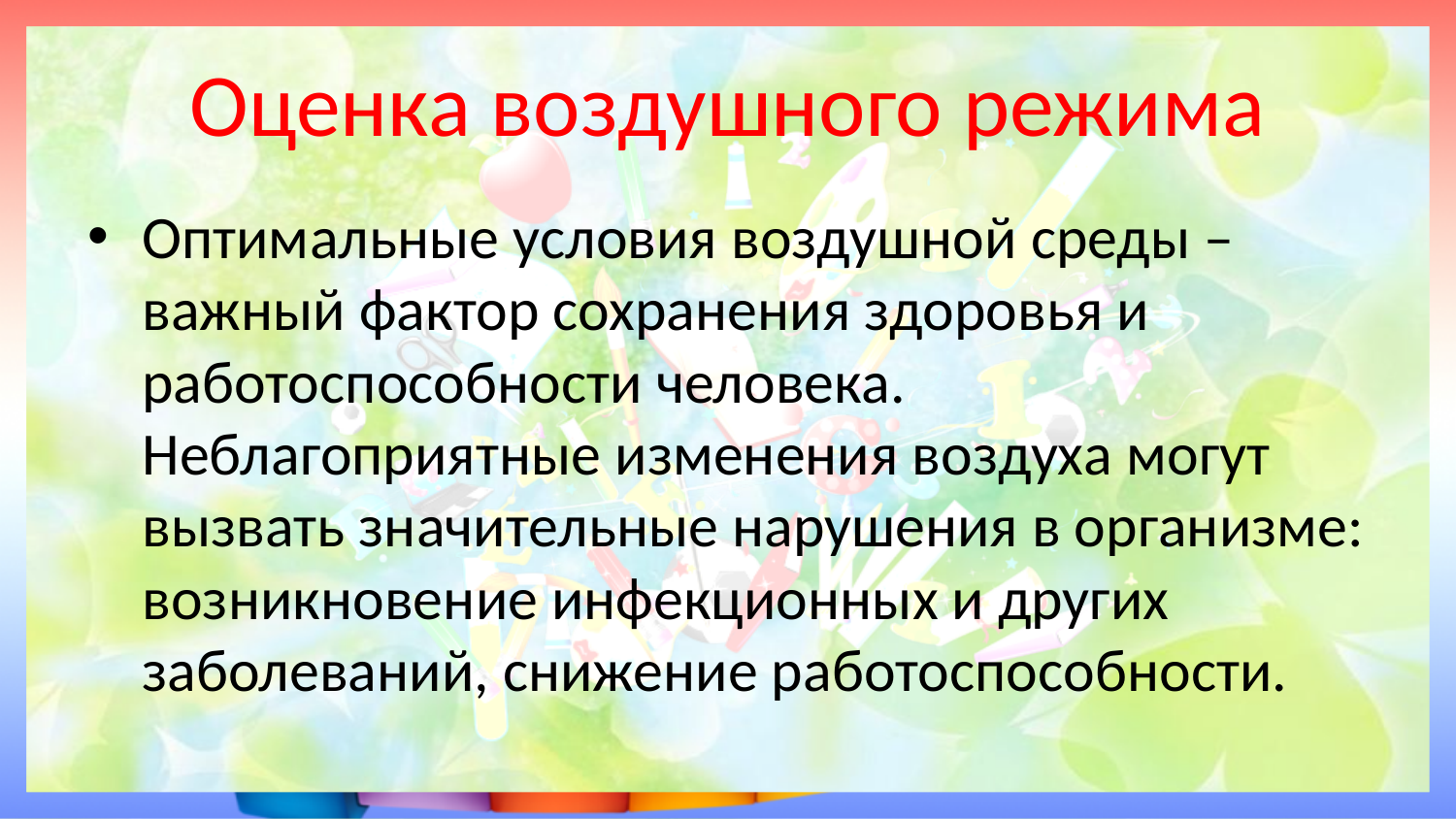

# Оценка воздушного режима
Оптимальные условия воздушной среды – важный фактор сохранения здоровья и работоспособности человека. Неблагоприятные изменения воздуха могут вызвать значительные нарушения в организме: возникновение инфекционных и других заболеваний, снижение работоспособности.